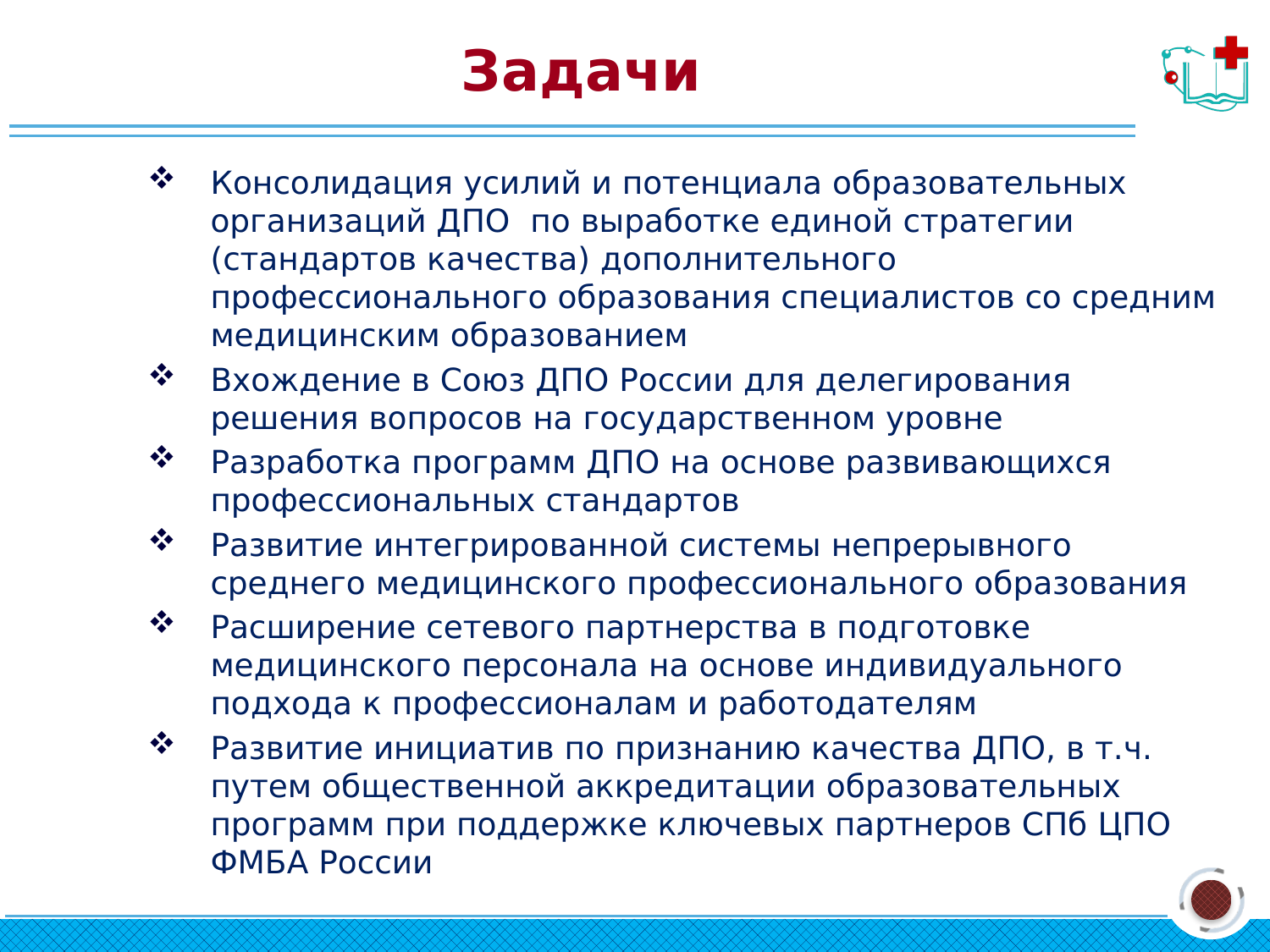

# Задачи
Консолидация усилий и потенциала образовательных организаций ДПО  по выработке единой стратегии (стандартов качества) дополнительного профессионального образования специалистов со средним медицинским образованием
Вхождение в Союз ДПО России для делегирования решения вопросов на государственном уровне
Разработка программ ДПО на основе развивающихся профессиональных стандартов
Развитие интегрированной системы непрерывного среднего медицинского профессионального образования
Расширение сетевого партнерства в подготовке медицинского персонала на основе индивидуального подхода к профессионалам и работодателям
Развитие инициатив по признанию качества ДПО, в т.ч. путем общественной аккредитации образовательных программ при поддержке ключевых партнеров СПб ЦПО ФМБА России